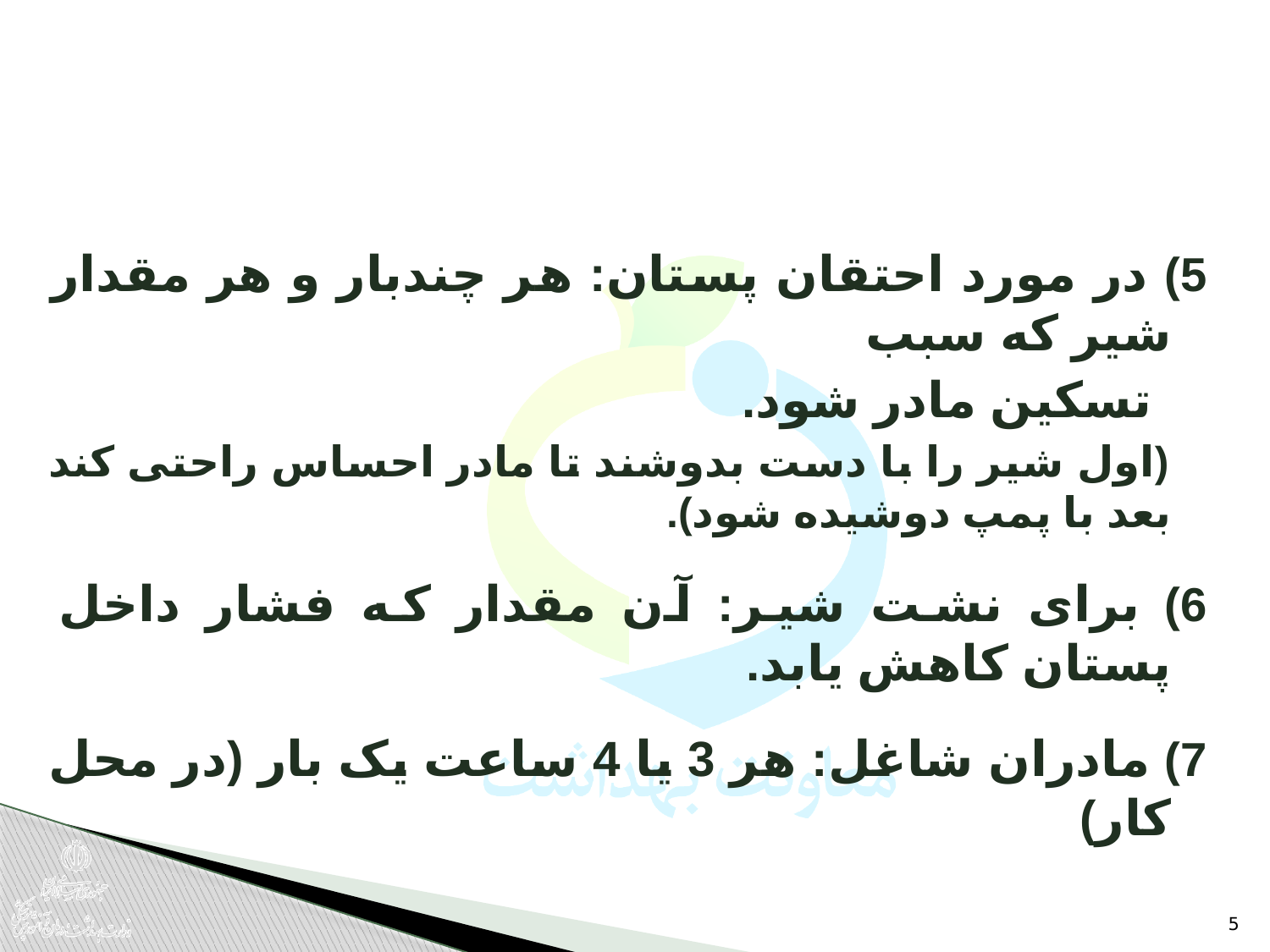

5) در مورد احتقان پستان: هر چندبار و هر مقدار شیر که سبب
    تسکین مادر شود.
   (اول شیر را با دست بدوشند تا مادر احساس راحتی کند بعد با پمپ دوشیده شود).

6) برای نشت شیر: آن مقدار که فشار داخل پستان کاهش یابد.

7) مادران شاغل: هر 3 یا 4 ساعت یک بار (در محل کار)
5